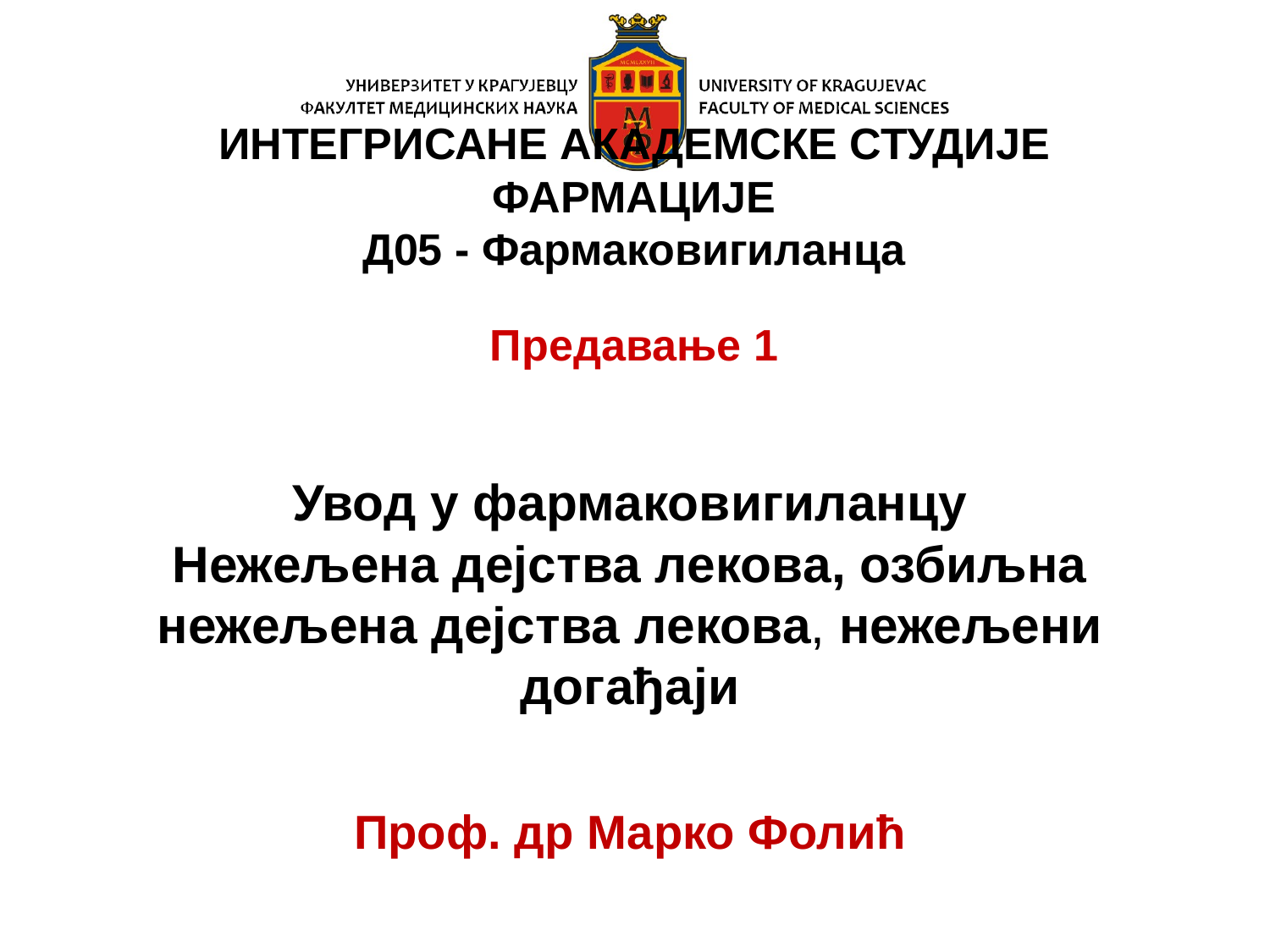

# ИНТЕГРИСАНЕ АКАДЕМСКЕ СТУДИЈЕ ФАРМАЦИЈЕ Д05 - Фармаковигиланца Предавање 1
Увод у фармаковигиланцу
Нежељена дејства лекова, озбиљна нежељена дејства лекова, нежељени догађаји

Проф. др Марко Фолић